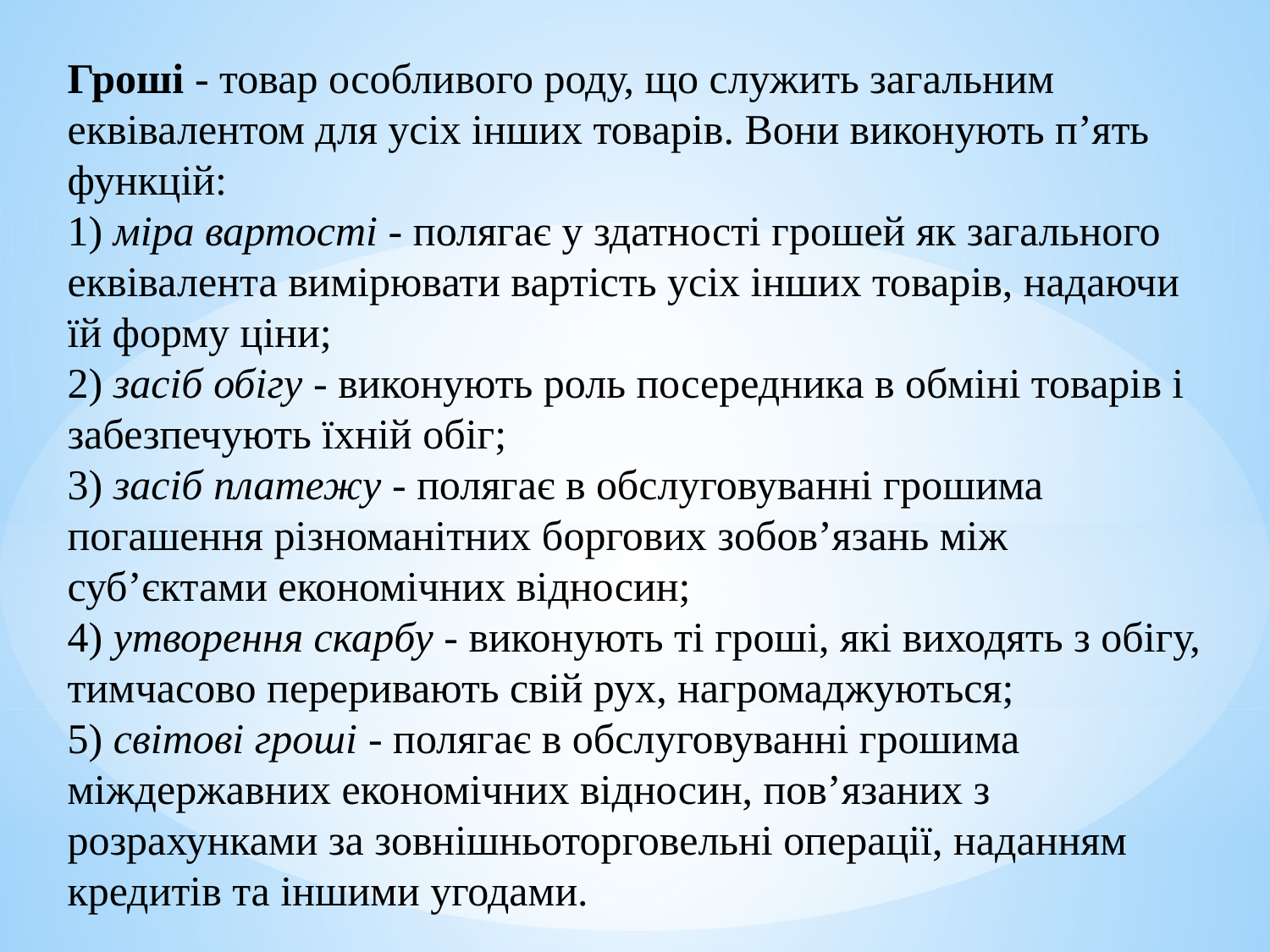

Гроші - товар особливого роду, що служить загальним еквівалентом для усіх інших товарів. Вони виконують п’ять функцій:
1) міра вартості - полягає у здатності грошей як загального еквівалента вимірювати вартість усіх інших товарів, надаючи їй форму ціни;
2) засіб обігу - виконують роль посередника в обміні товарів і забезпечують їхній обіг;
3) засіб платежу - полягає в обслуговуванні грошима погашення різноманітних боргових зобов’язань між суб’єктами економічних відносин;
4) утворення скарбу - виконують ті гроші, які виходять з обігу, тимчасово переривають свій рух, нагромаджуються;
5) світові гроші - полягає в обслуговуванні грошима міждержавних економічних відносин, пов’язаних з розрахунками за зовнішньоторговельні операції, наданням кредитів та іншими угодами.